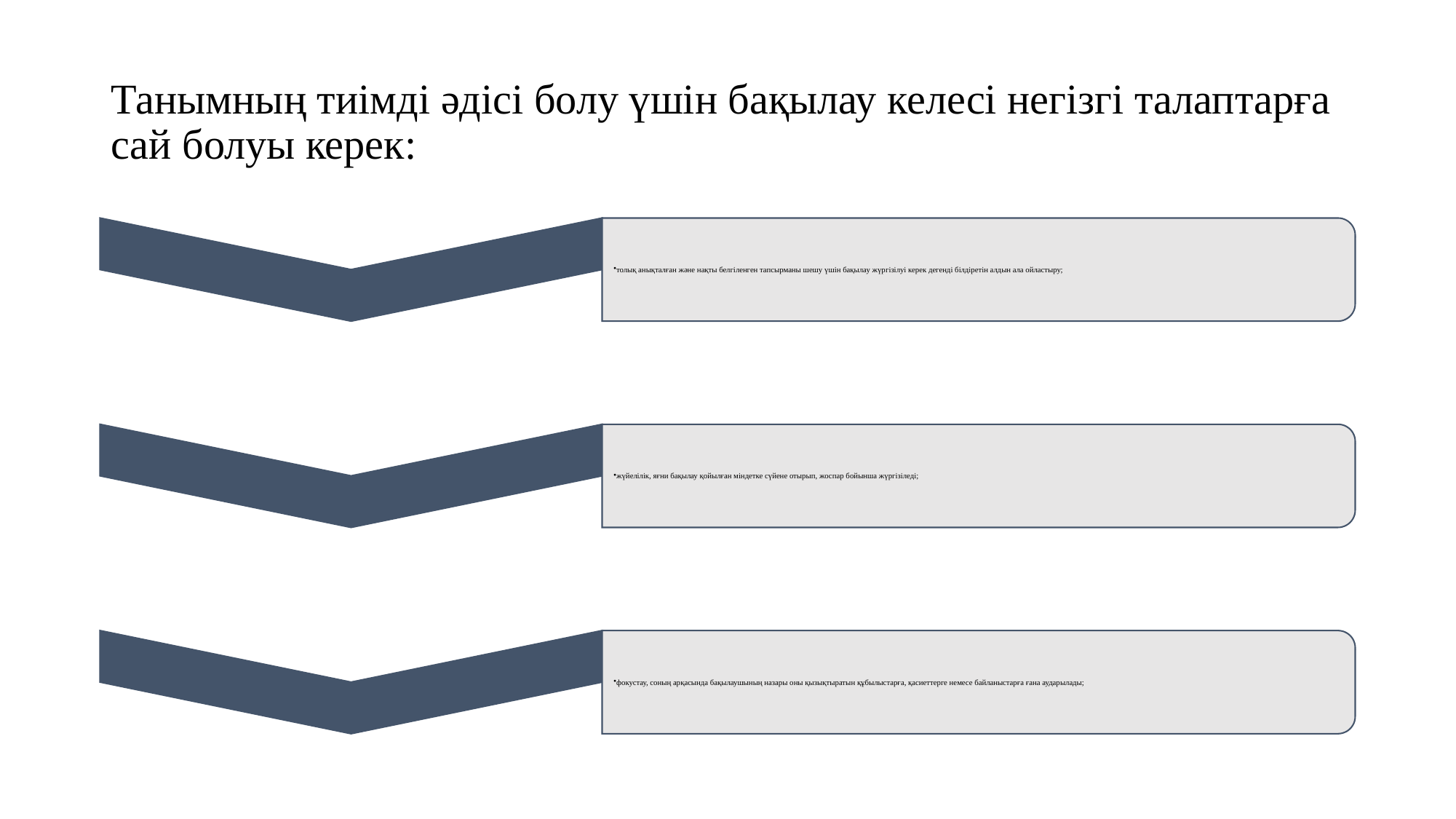

# Танымның тиімді әдісі болу үшін бақылау келесі негізгі талаптарға сай болуы керек:
толық анықталған және нақты белгіленген тапсырманы шешу үшін бақылау жүргізілуі керек дегенді білдіретін алдын ала ойластыру;
жүйелілік, яғни бақылау қойылған міндетке сүйене отырып, жоспар бойынша жүргізіледі;
фокустау, соның арқасында бақылаушының назары оны қызықтыратын құбылыстарға, қасиеттерге немесе байланыстарға ғана аударылады;